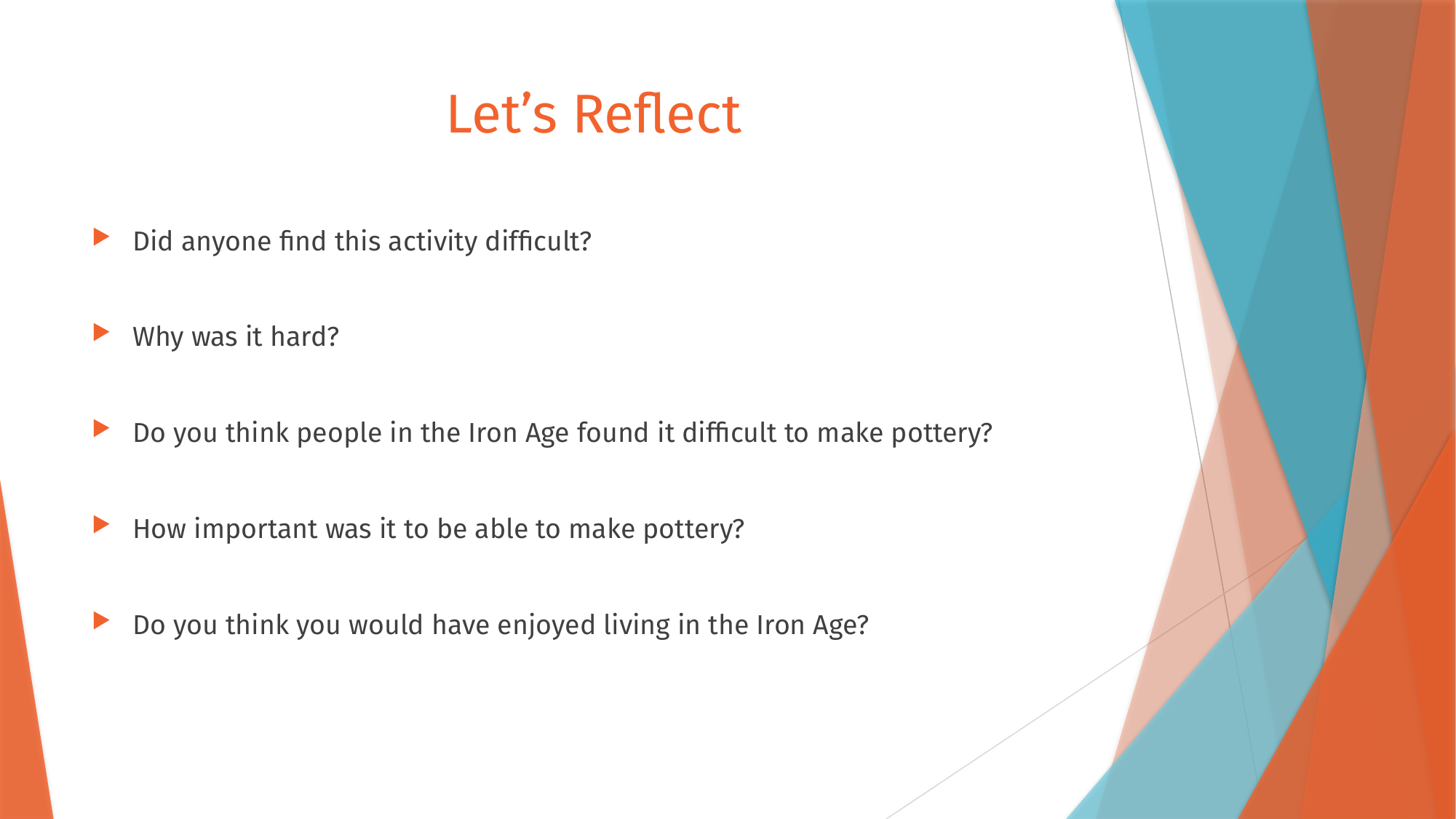

# Let’s Reflect
Did anyone find this activity difficult?

Why was it hard?

Do you think people in the Iron Age found it difficult to make pottery?

How important was it to be able to make pottery?

Do you think you would have enjoyed living in the Iron Age?